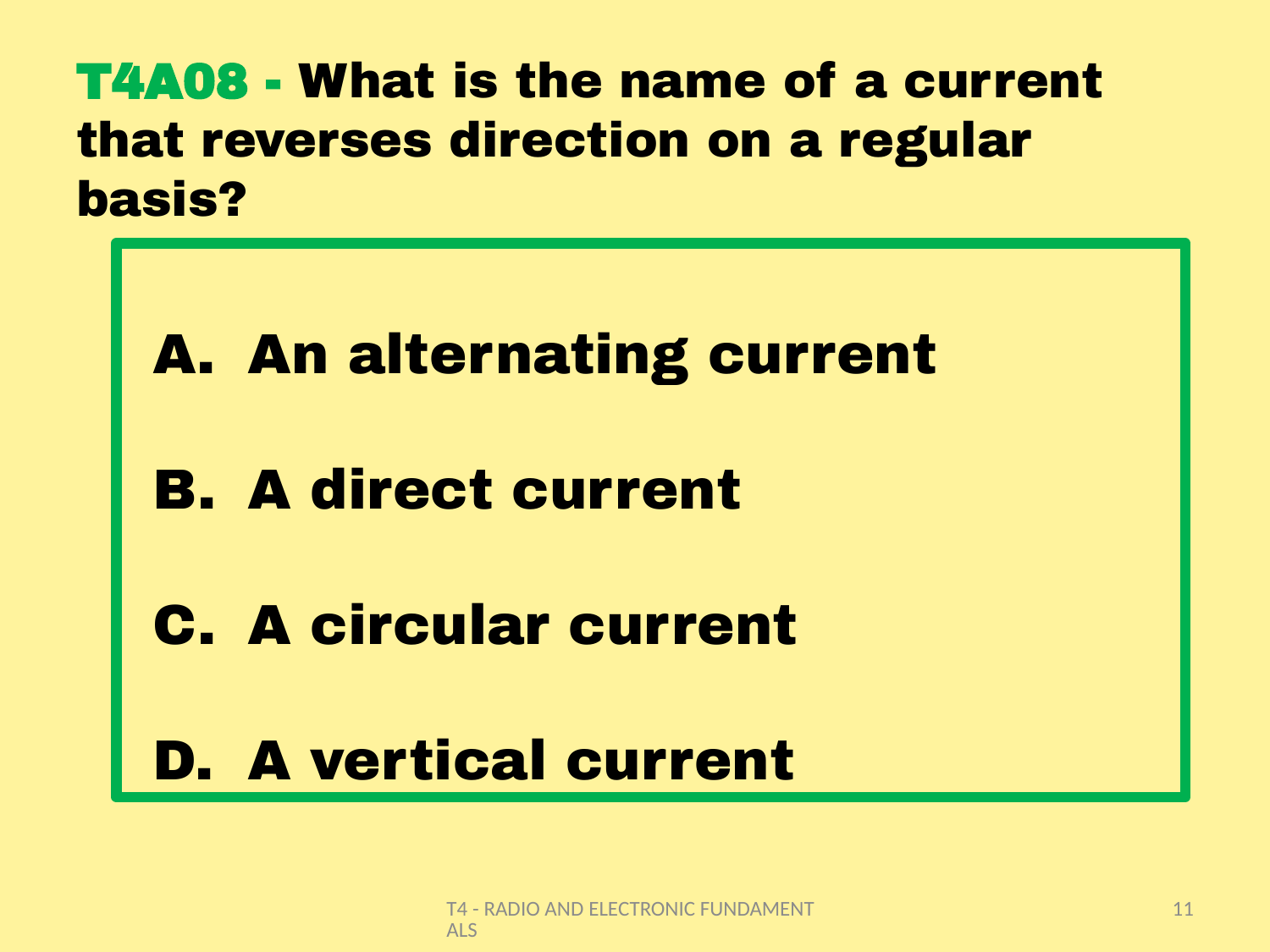

# T4A08 - What is the name of a current that reverses direction on a regular basis?
An alternating current
A direct current
A circular current
A vertical current
T4 - RADIO AND ELECTRONIC FUNDAMENTALS
11